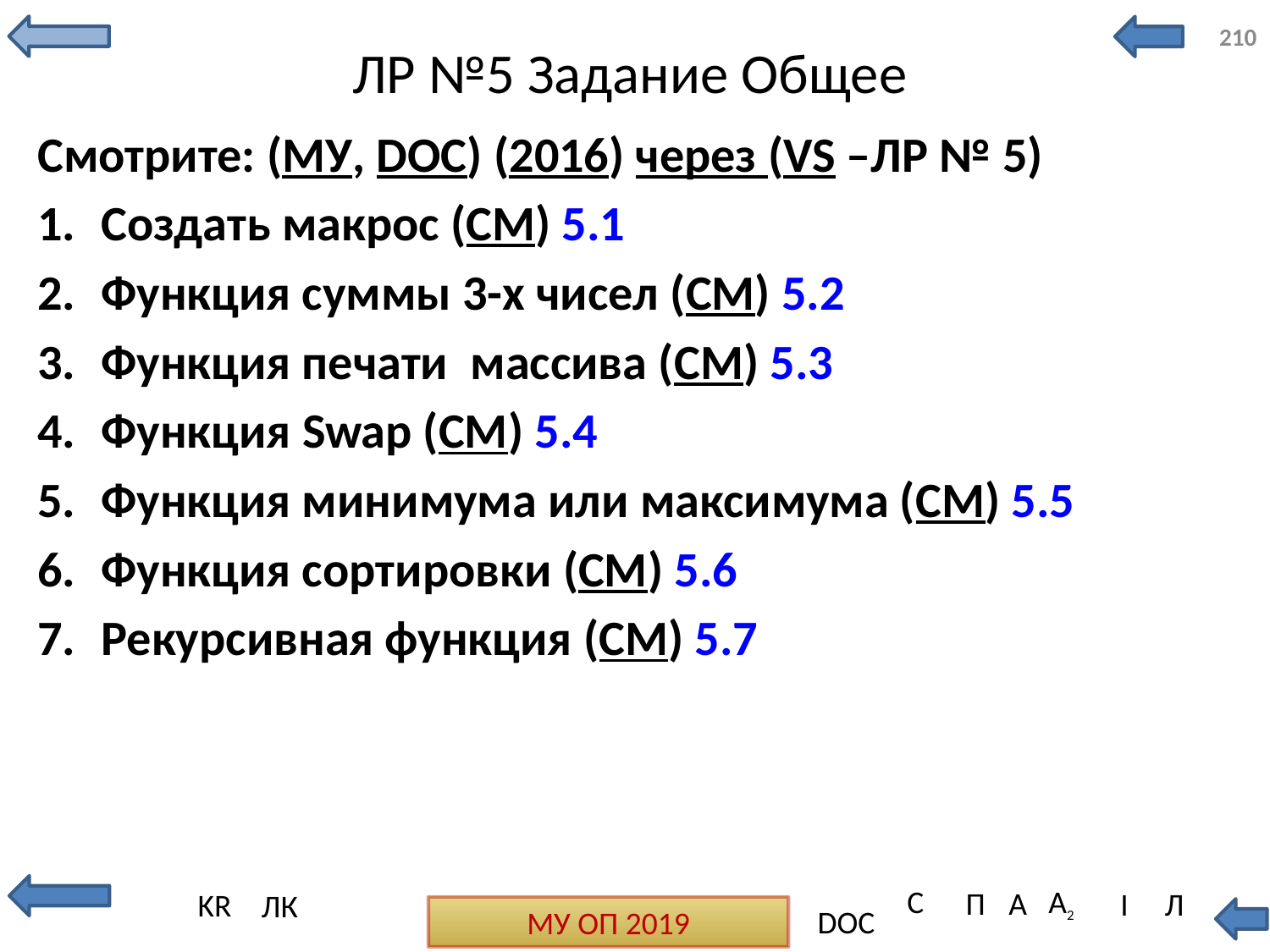

210
# ЛР №5 Задание Общее
Смотрите: (МУ, DOC) (2016) через (VS –ЛР № 5)
Создать макрос (СМ) 5.1
Функция суммы 3-х чисел (СМ) 5.2
Функция печати  массива (СМ) 5.3
Функция Swap (СМ) 5.4
Функция минимума или максимума (СМ) 5.5
Функция сортировки (СМ) 5.6
Рекурсивная функция (СМ) 5.7